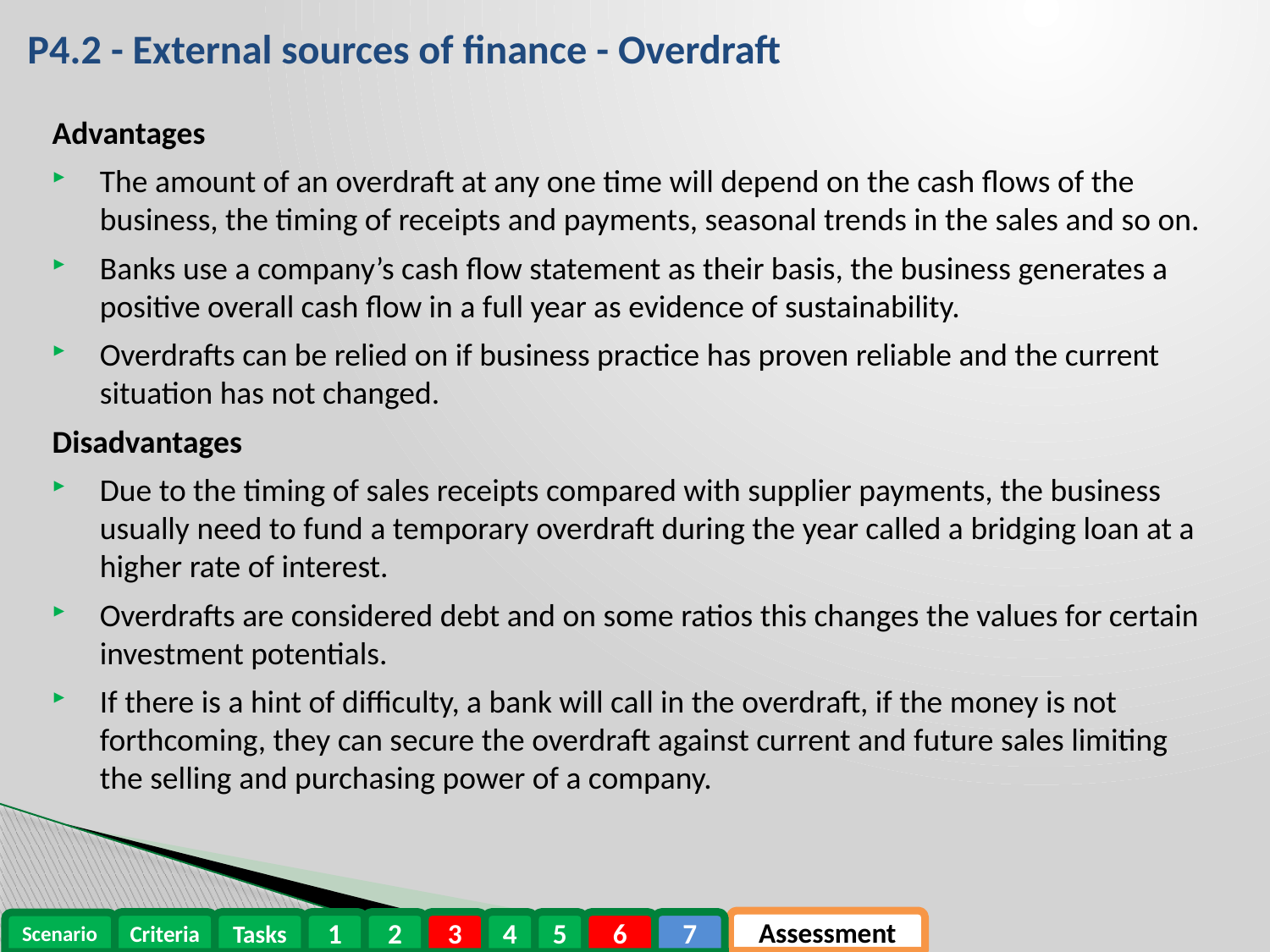

# P4.2 - External sources of finance - Overdraft
Advantages
The amount of an overdraft at any one time will depend on the cash flows of the business, the timing of receipts and payments, seasonal trends in the sales and so on.
Banks use a company’s cash flow statement as their basis, the business generates a positive overall cash flow in a full year as evidence of sustainability.
Overdrafts can be relied on if business practice has proven reliable and the current situation has not changed.
Disadvantages
Due to the timing of sales receipts compared with supplier payments, the business usually need to fund a temporary overdraft during the year called a bridging loan at a higher rate of interest.
Overdrafts are considered debt and on some ratios this changes the values for certain investment potentials.
If there is a hint of difficulty, a bank will call in the overdraft, if the money is not forthcoming, they can secure the overdraft against current and future sales limiting the selling and purchasing power of a company.